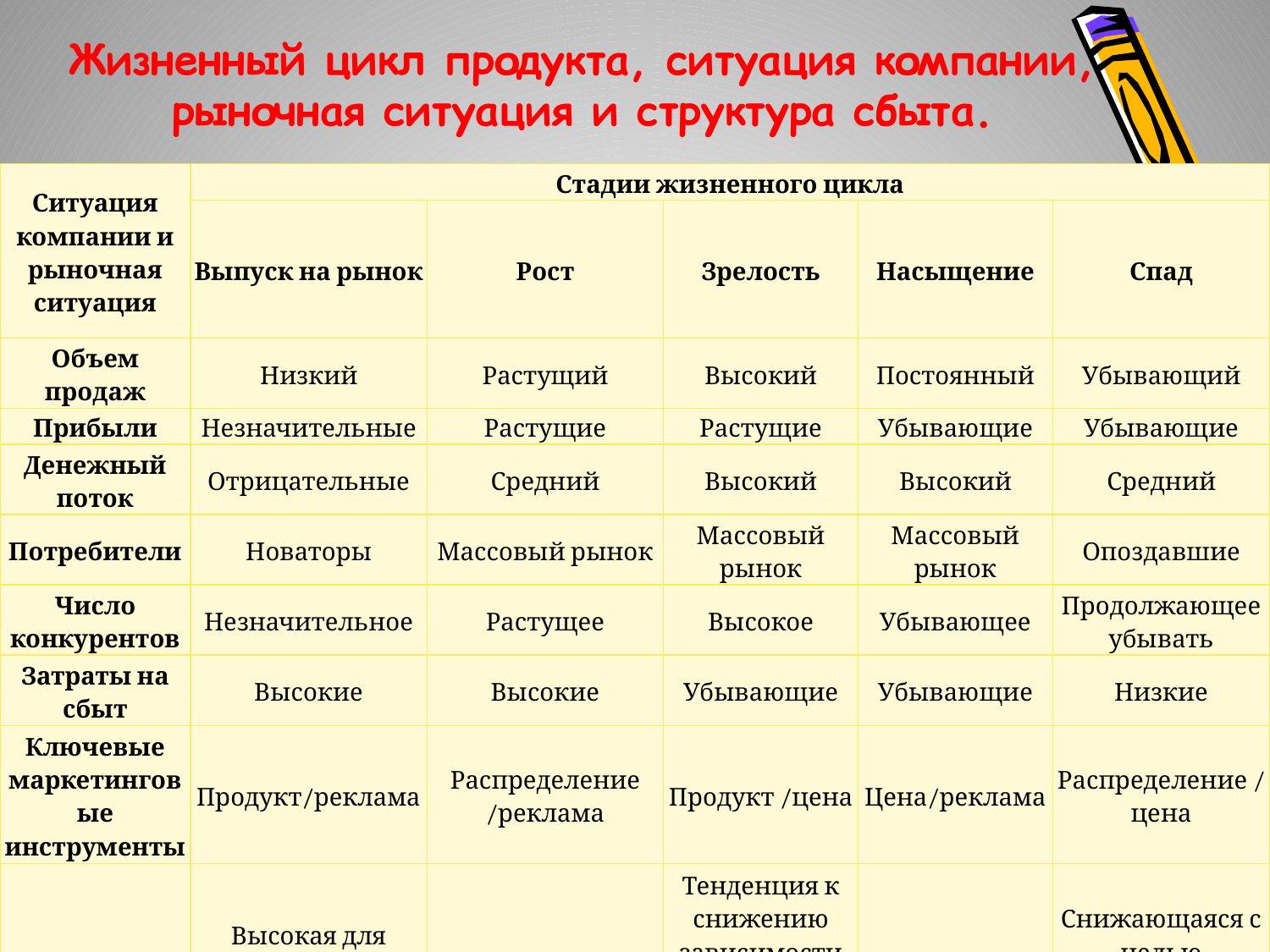

Жизненный цикл продукта, ситуация компании, рыночная ситуация и структура сбыта.
| Ситуация компании и рыночная ситуация | Стадии жизненного цикла |  |  |  |  |
| --- | --- | --- | --- | --- | --- |
|  | Выпуск на рынок | Рост | Зрелость | Насыщение | Спад |
| Объем продаж | Низкий | Растущий | Высокий | Постоянный | Убывающий |
| Прибыли | Незначительные | Растущие | Растущие | Убывающие | Убывающие |
| Денежный поток | Отрицательные | Средний | Высокий | Высокий | Средний |
| Потребители | Новаторы | Массовый рынок | Массовый рынок | Массовый рынок | Опоздавшие |
| Число конкурентов | Незначительное | Растущее | Высокое | Убывающее | Продолжающее убывать |
| Затраты на сбыт | Высокие | Высокие | Убывающие | Убывающие | Низкие |
| Ключевые маркетинговые инструменты | Продукт/реклама | Распределение /реклама | Продукт /цена | Цена/реклама | Распределение /цена |
| Цена | Высокая для "снятия сливок" или низкая для проникновения | Поддержание или снижение | Тенденция к снижению зависимости от дифференциации и конкуренции | Стабильная | Снижающаяся с целью дифференциации с новыми продуктами |